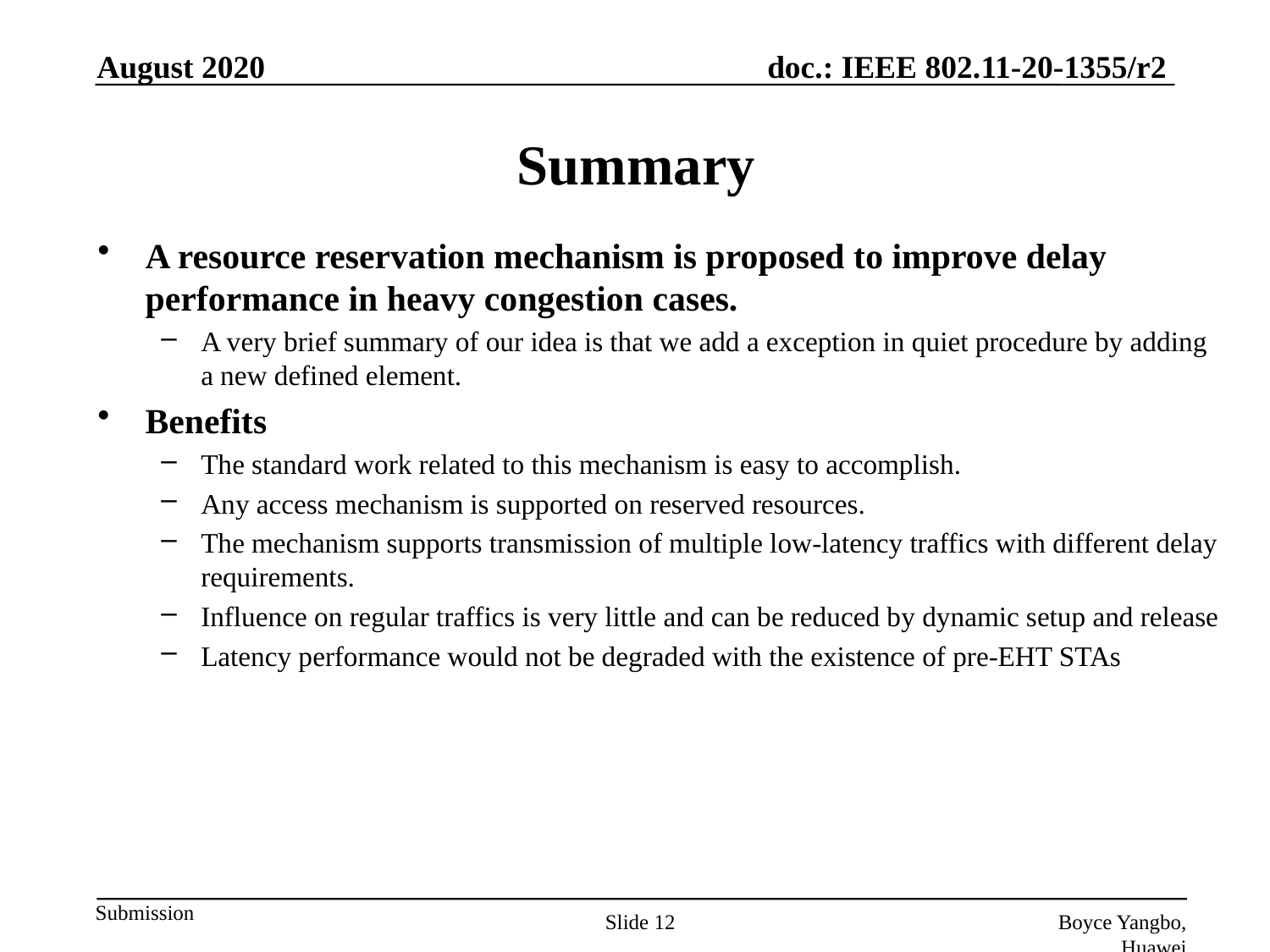

August 2020
Summary
A resource reservation mechanism is proposed to improve delay performance in heavy congestion cases.
A very brief summary of our idea is that we add a exception in quiet procedure by adding a new defined element.
Benefits
The standard work related to this mechanism is easy to accomplish.
Any access mechanism is supported on reserved resources.
The mechanism supports transmission of multiple low-latency traffics with different delay requirements.
Influence on regular traffics is very little and can be reduced by dynamic setup and release
Latency performance would not be degraded with the existence of pre-EHT STAs
Slide 12
Boyce Yangbo, Huawei